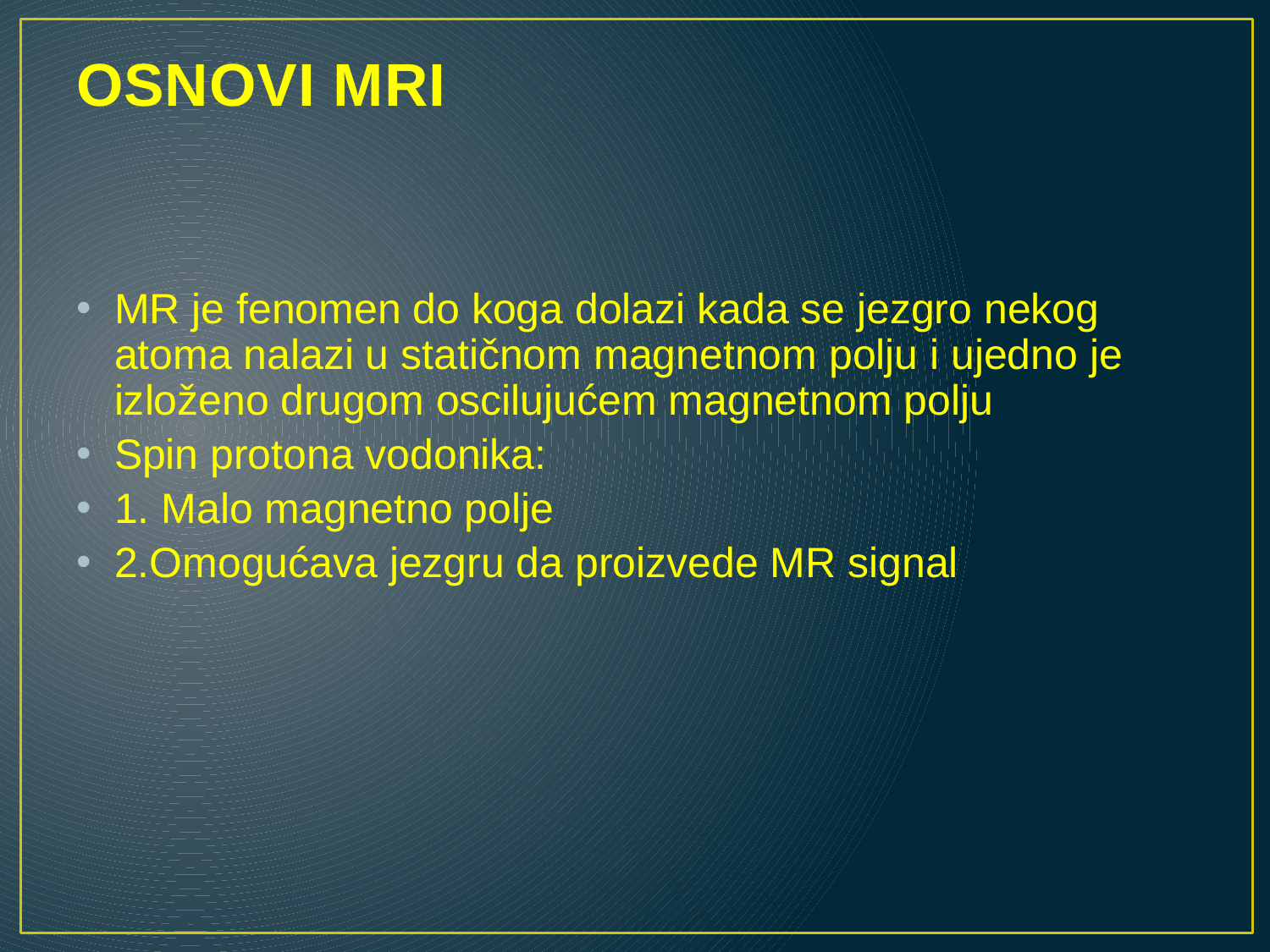

# OSNOVI MRI
MR je fenomen do koga dolazi kada se jezgro nekog atoma nalazi u statičnom magnetnom polju i ujedno je izloženo drugom oscilujućem magnetnom polju
Spin protona vodonika:
1. Malo magnetno polje
2.Omogućava jezgru da proizvede MR signal